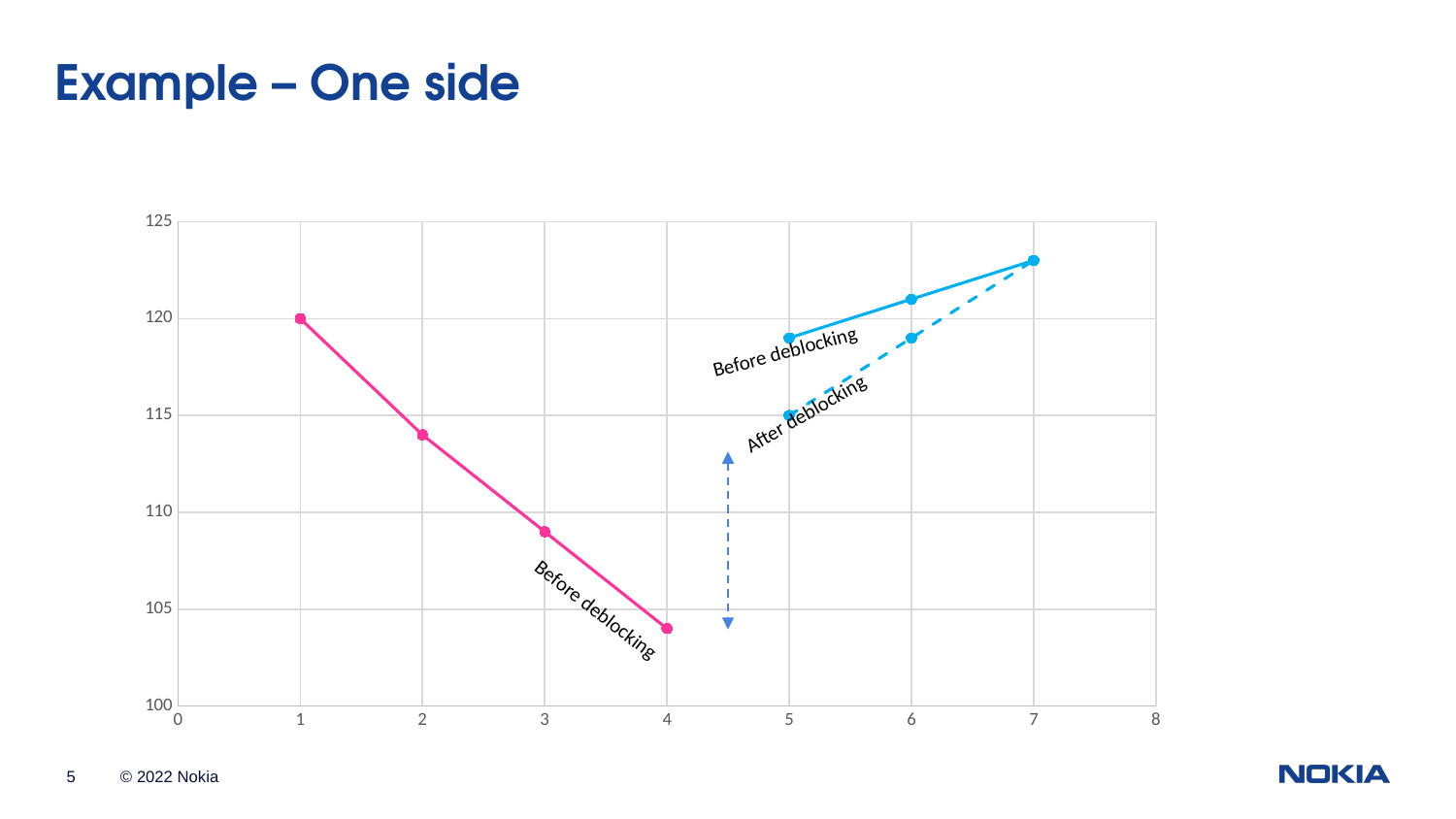

Example – One side

### Chart:

| Category |  |  |  |
|---|---|---|---|
Before deblocking
After deblocking
Before deblocking